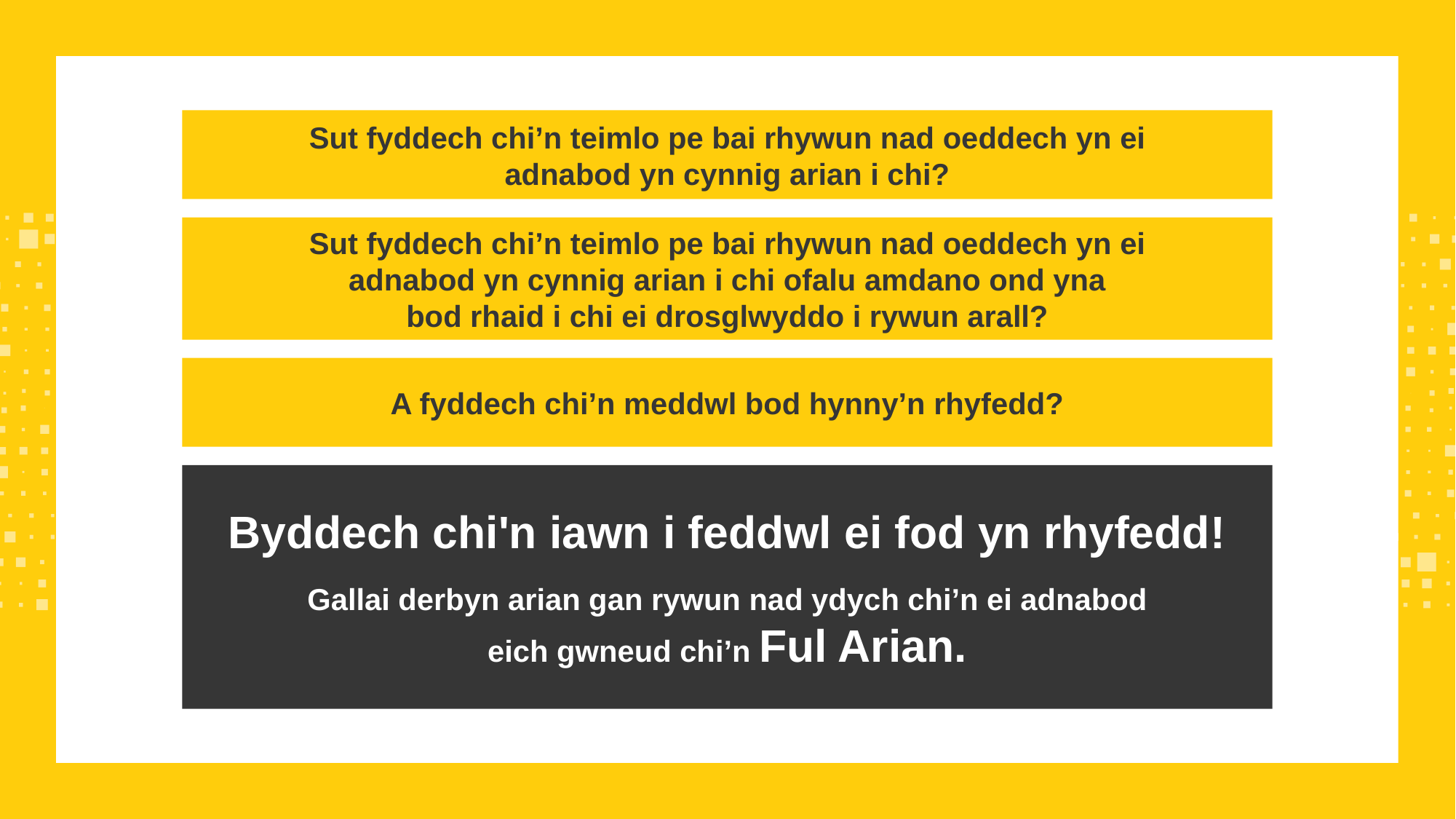

# Slide 5
Sut fyddech chi’n teimlo pe bai rhywun nad oeddech yn ei
adnabod yn cynnig arian i chi?
Sut fyddech chi’n teimlo pe bai rhywun nad oeddech yn ei
adnabod yn cynnig arian i chi ofalu amdano ond yna
bod rhaid i chi ei drosglwyddo i rywun arall?
A fyddech chi’n meddwl bod hynny’n rhyfedd?
Byddech chi'n iawn i feddwl ei fod yn rhyfedd!
Gallai derbyn arian gan rywun nad ydych chi’n ei adnabod
eich gwneud chi’n Ful Arian.